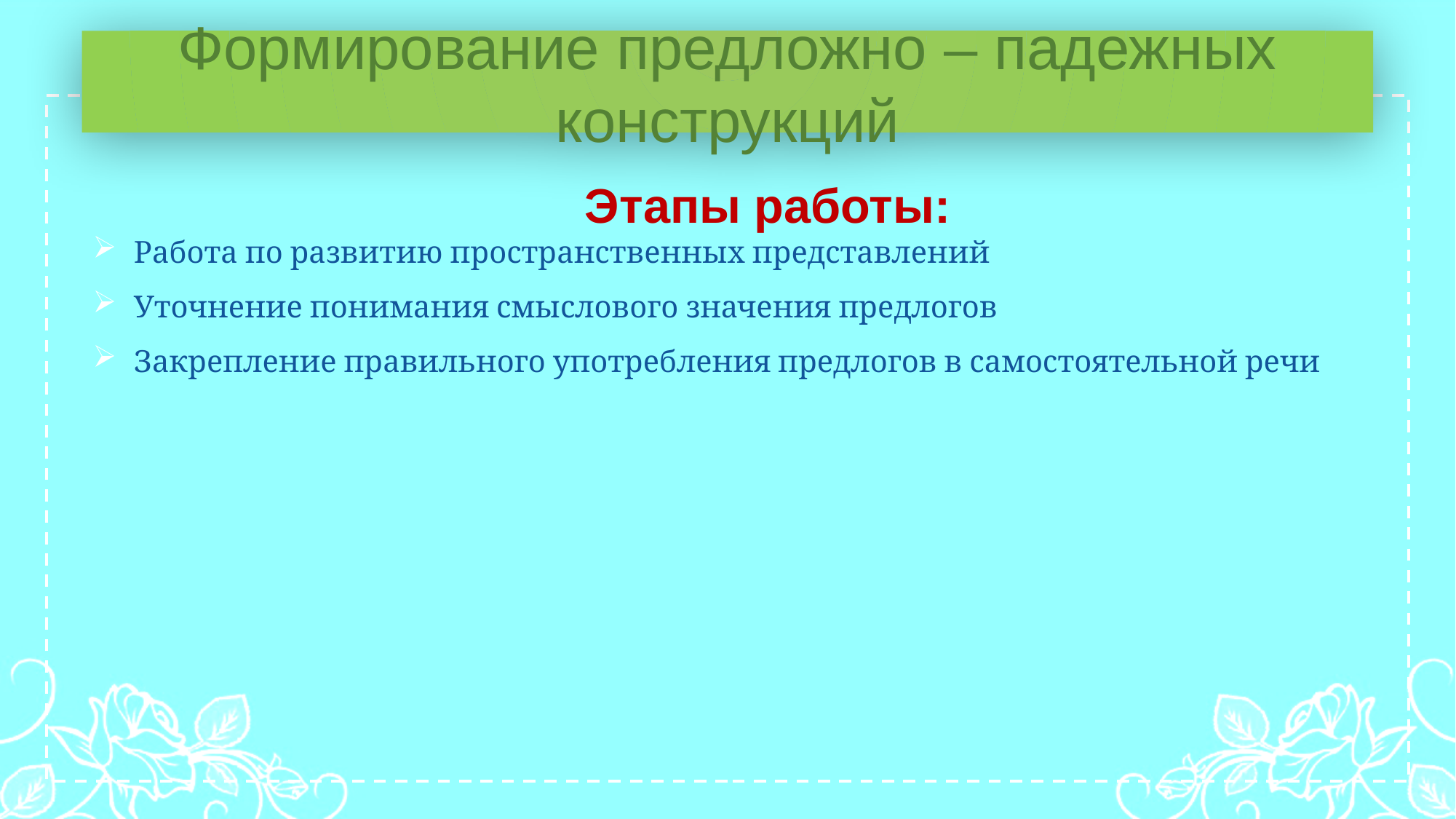

# Формирование предложно – падежных конструкций

      Этапы работы:
Работа по развитию пространственных представлений
Уточнение понимания смыслового значения предлогов
Закрепление правильного употребления предлогов в самостоятельной речи